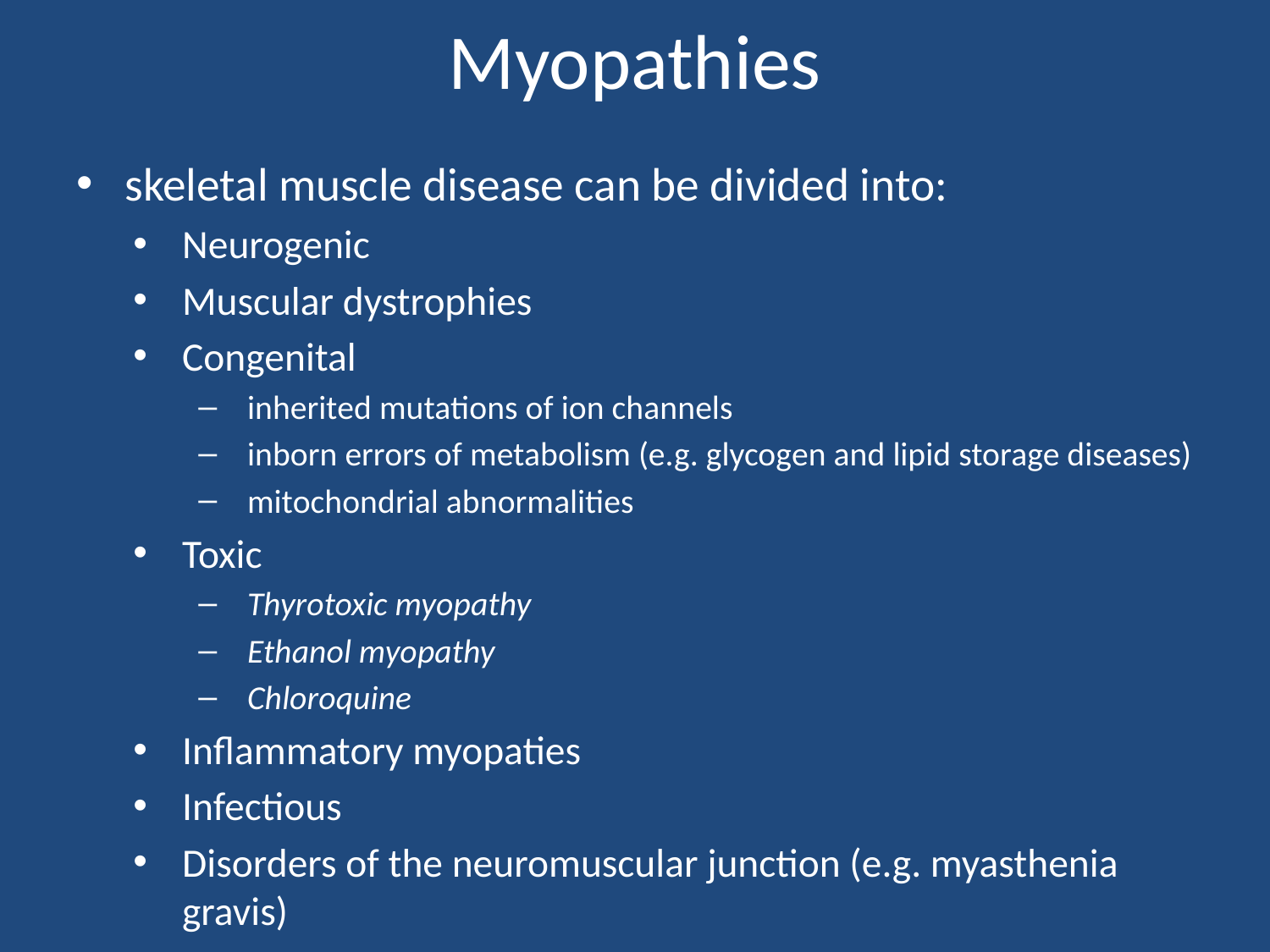

# Myopathies
skeletal muscle disease can be divided into:
Neurogenic
Muscular dystrophies
Congenital
inherited mutations of ion channels
inborn errors of metabolism (e.g. glycogen and lipid storage diseases)
mitochondrial abnormalities
Toxic
Thyrotoxic myopathy
Ethanol myopathy
Chloroquine
Inflammatory myopaties
Infectious
Disorders of the neuromuscular junction (e.g. myasthenia gravis)